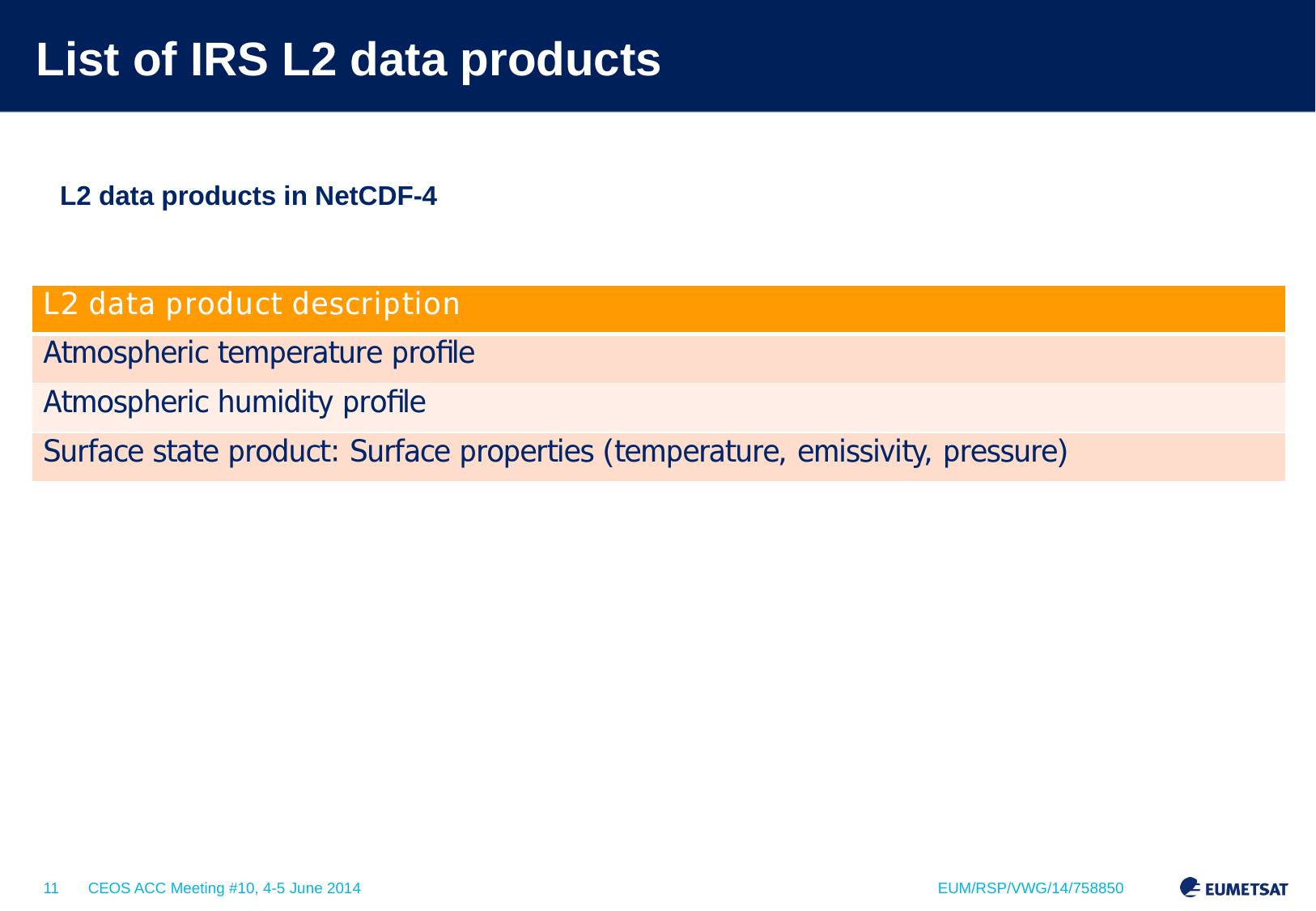

# List of IRS L2 data products
L2 data products in NetCDF-4
| L2 data product description |
| --- |
| Atmospheric temperature profile |
| Atmospheric humidity profile |
| Surface state product: Surface properties (temperature, emissivity, pressure) |